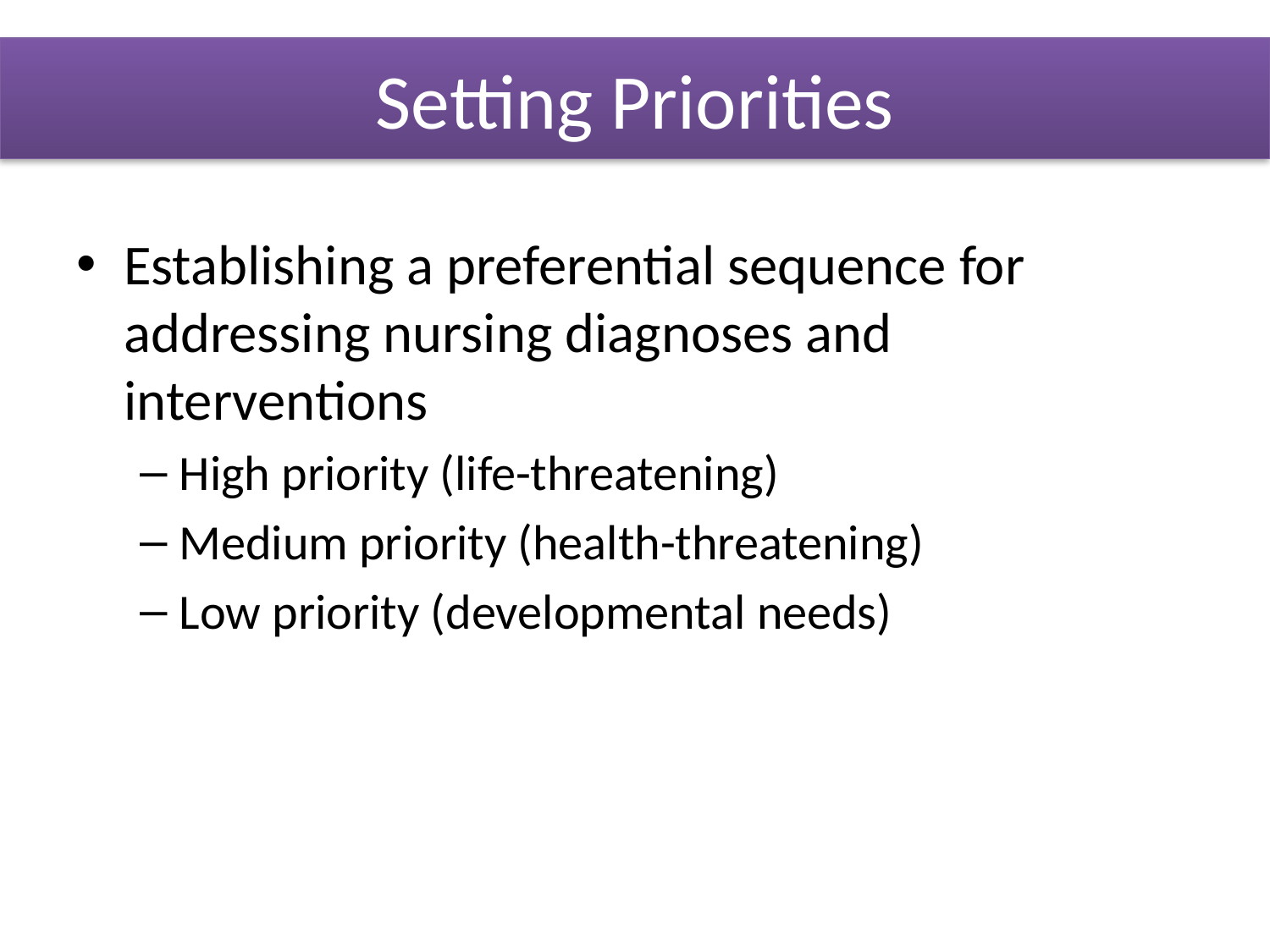

# Setting Priorities
Establishing a preferential sequence for addressing nursing diagnoses and interventions
High priority (life-threatening)
Medium priority (health-threatening)
Low priority (developmental needs)